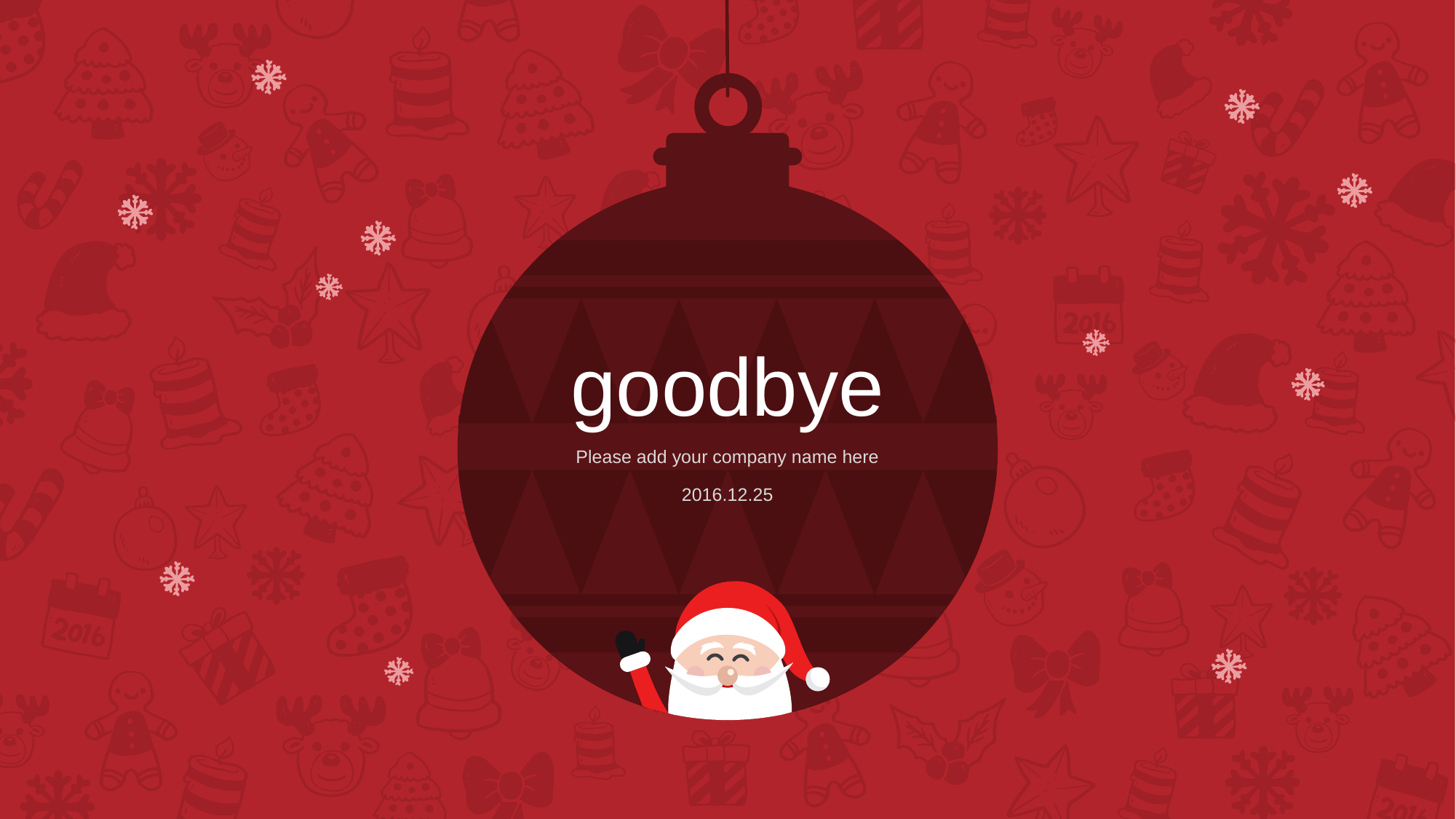

goodbye

Please add your company name here
2016.12.25